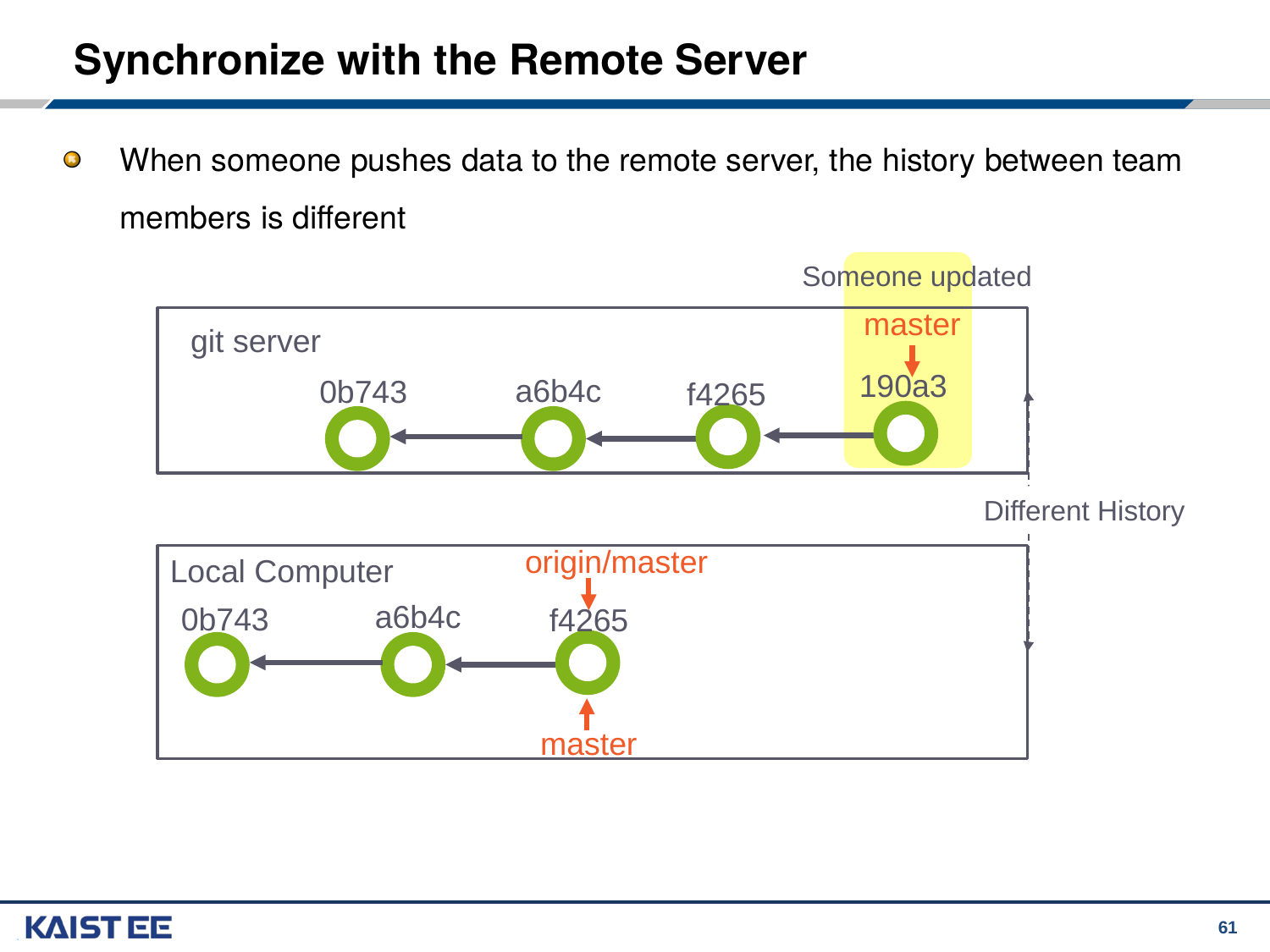

# Synchronize with the Remote Server
When someone pushes data to the remote server, the history between team members is different

Someone updated

master

git server
190a3
a6b4c
0b743
f4265

Different History
origin/master
Local Computer

a6b4c
0b743
f4265

master